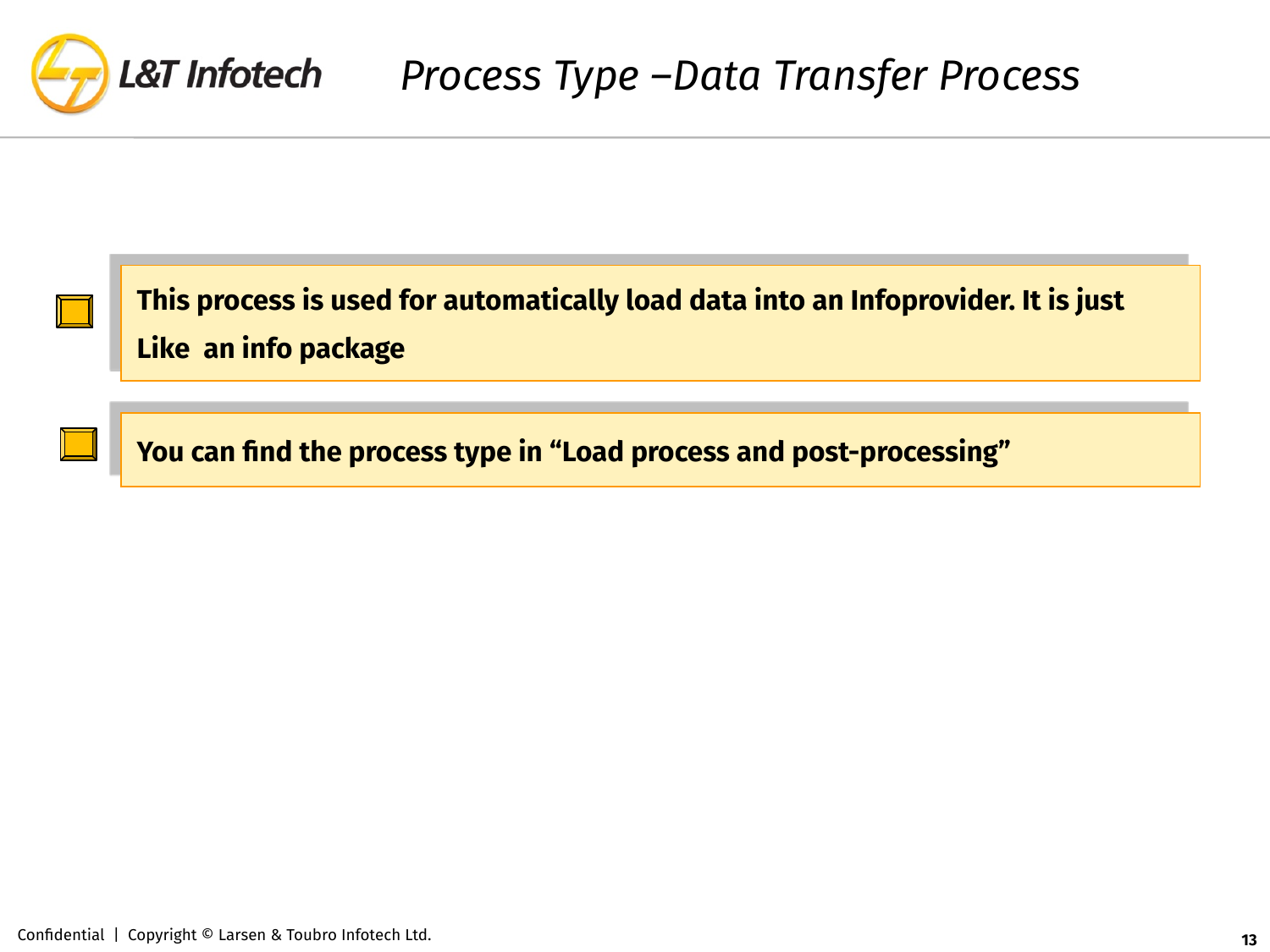

# Process Type –Data Transfer Process
This process is used for automatically load data into an Infoprovider. It is just
Like  an info package

You can find the process type in “Load process and post-processing”

Confidential  |  Copyright © Larsen & Toubro Infotech Ltd.
13